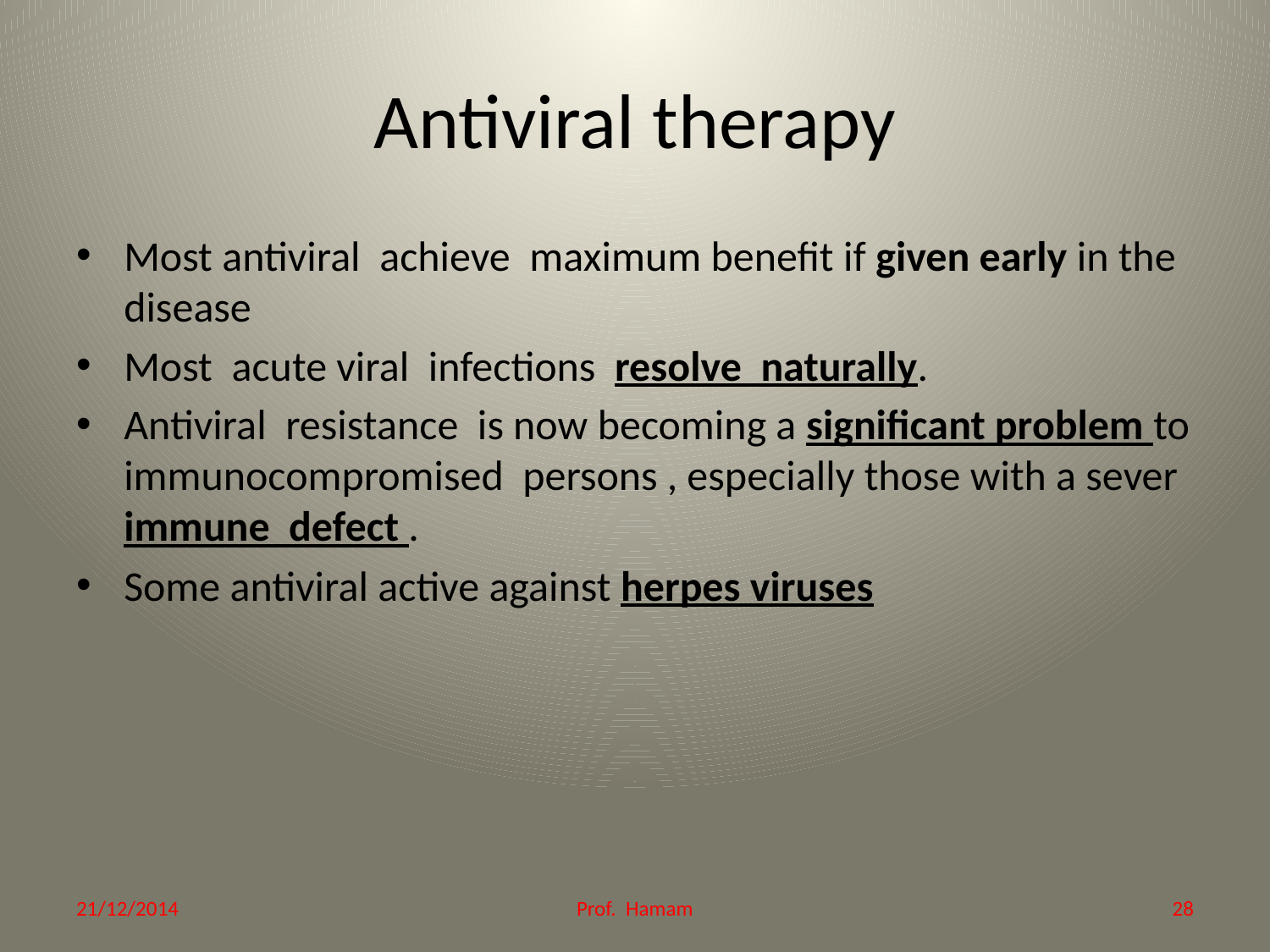

# Antiviral therapy
Most antiviral  achieve  maximum benefit if given early in the  disease
Most  acute viral  infections  resolve  naturally.
Antiviral  resistance  is now becoming a significant problem to immunocompromised  persons , especially those with a sever immune  defect .
Some antiviral active against herpes viruses
21/12/2014
Prof.  Hamam
28